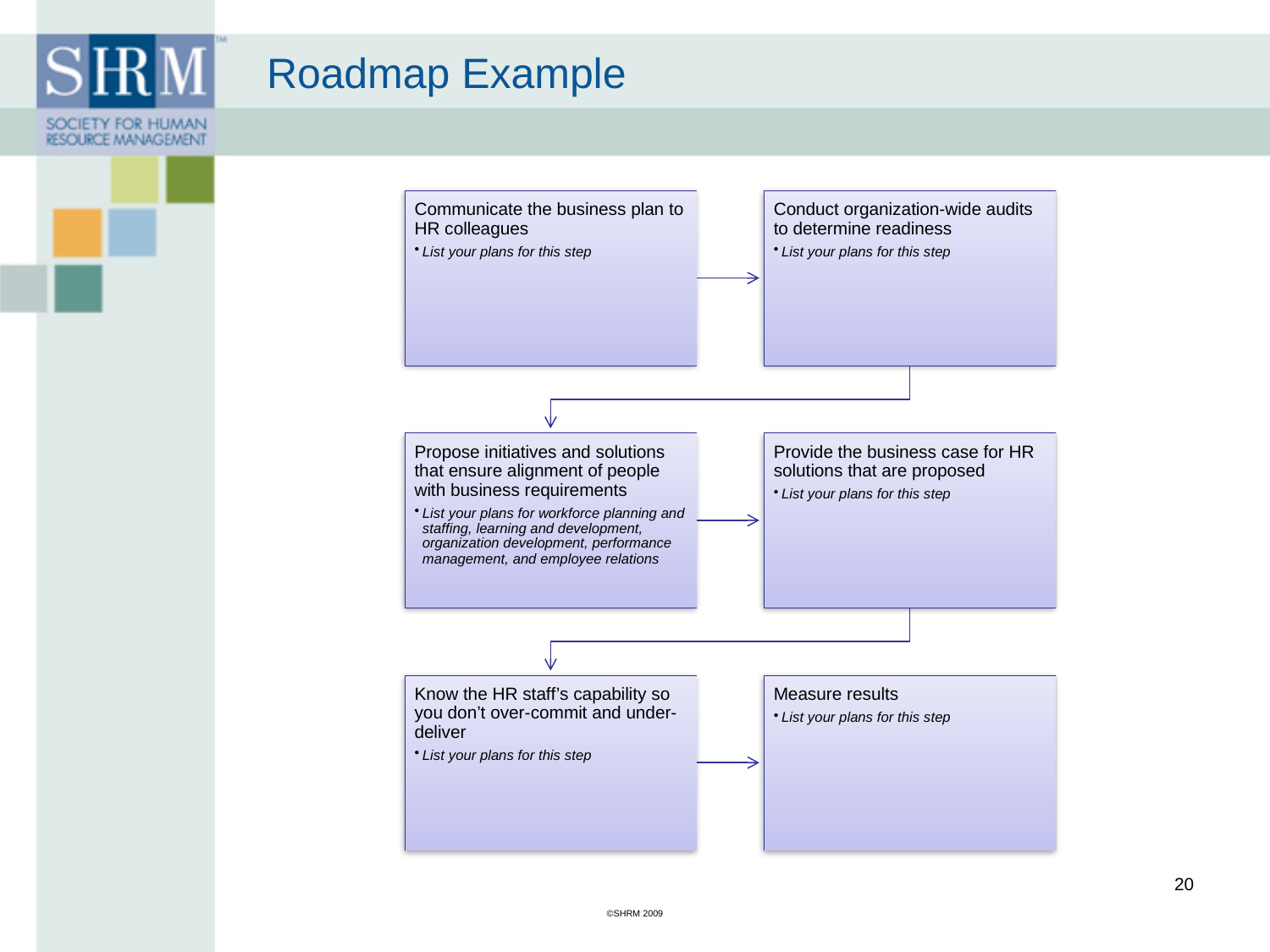

# Roadmap Example

Communicate the business plan to HR colleagues
List your plans for this step

Conduct organization-wide audits to determine readiness
List your plans for this step

Propose initiatives and solutions that ensure alignment of people with business requirements
List your plans for workforce planning and staffing, learning and development, organization development, performance management, and employee relations

Provide the business case for HR solutions that are proposed
List your plans for this step

Know the HR staff’s capability so you don’t over-commit and under-deliver
List your plans for this step
Measure results
List your plans for this step
20
©SHRM 2009